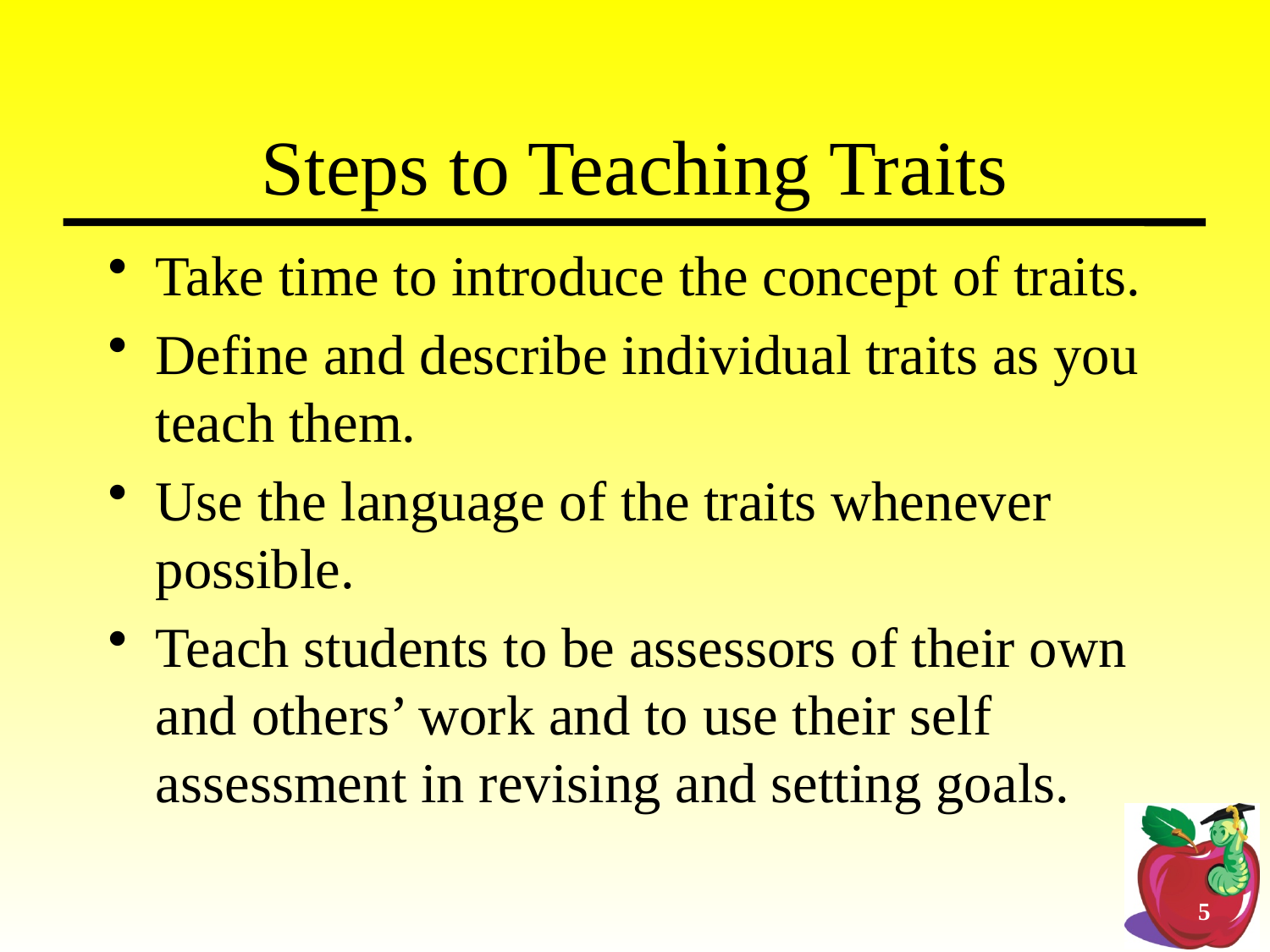

Steps to Teaching Traits
Take time to introduce the concept of traits.
Define and describe individual traits as you teach them.
Use the language of the traits whenever possible.
Teach students to be assessors of their own and others’ work and to use their self assessment in revising and setting goals.
5